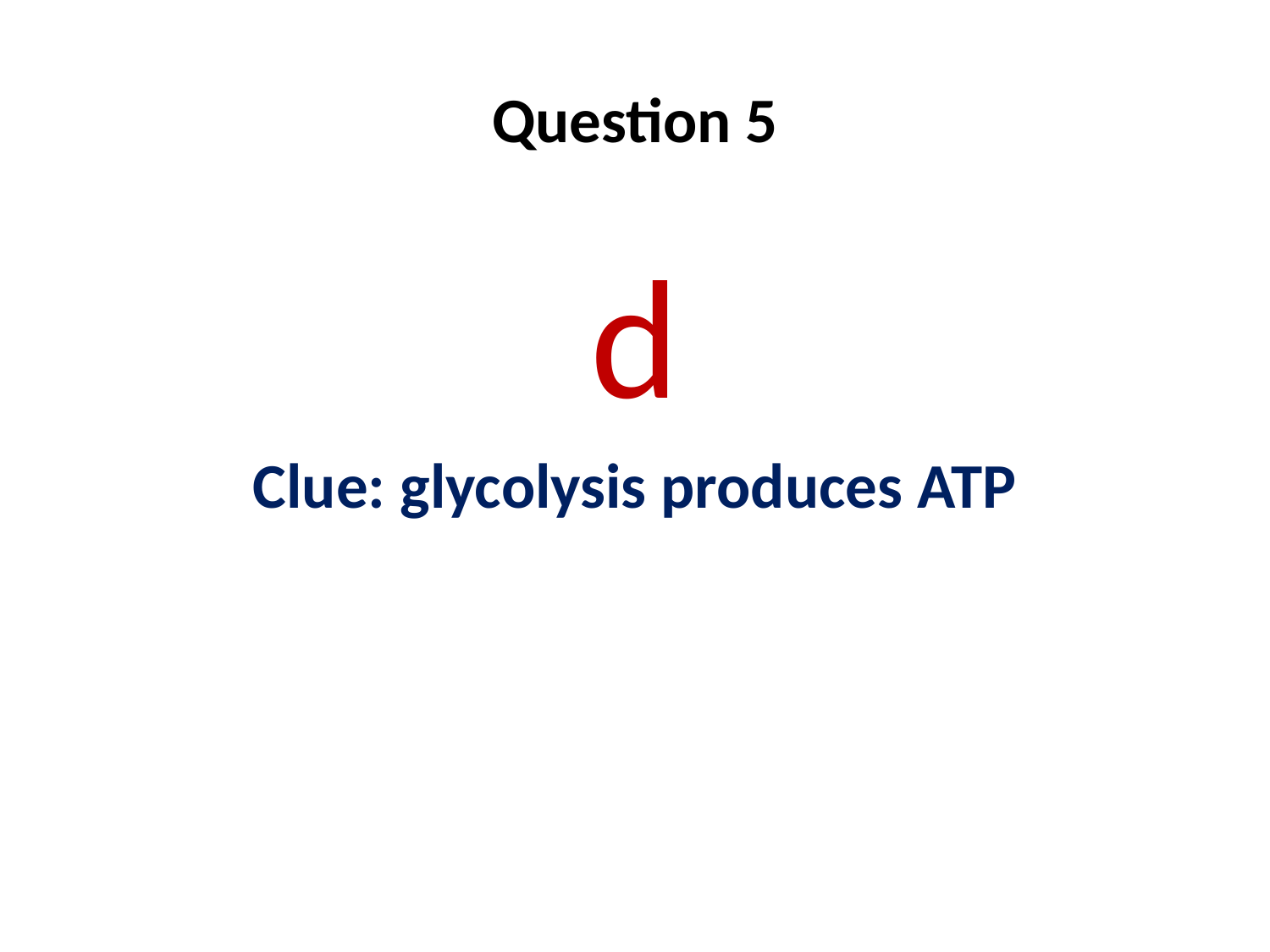

# Question 5
d
Clue: glycolysis produces ATP